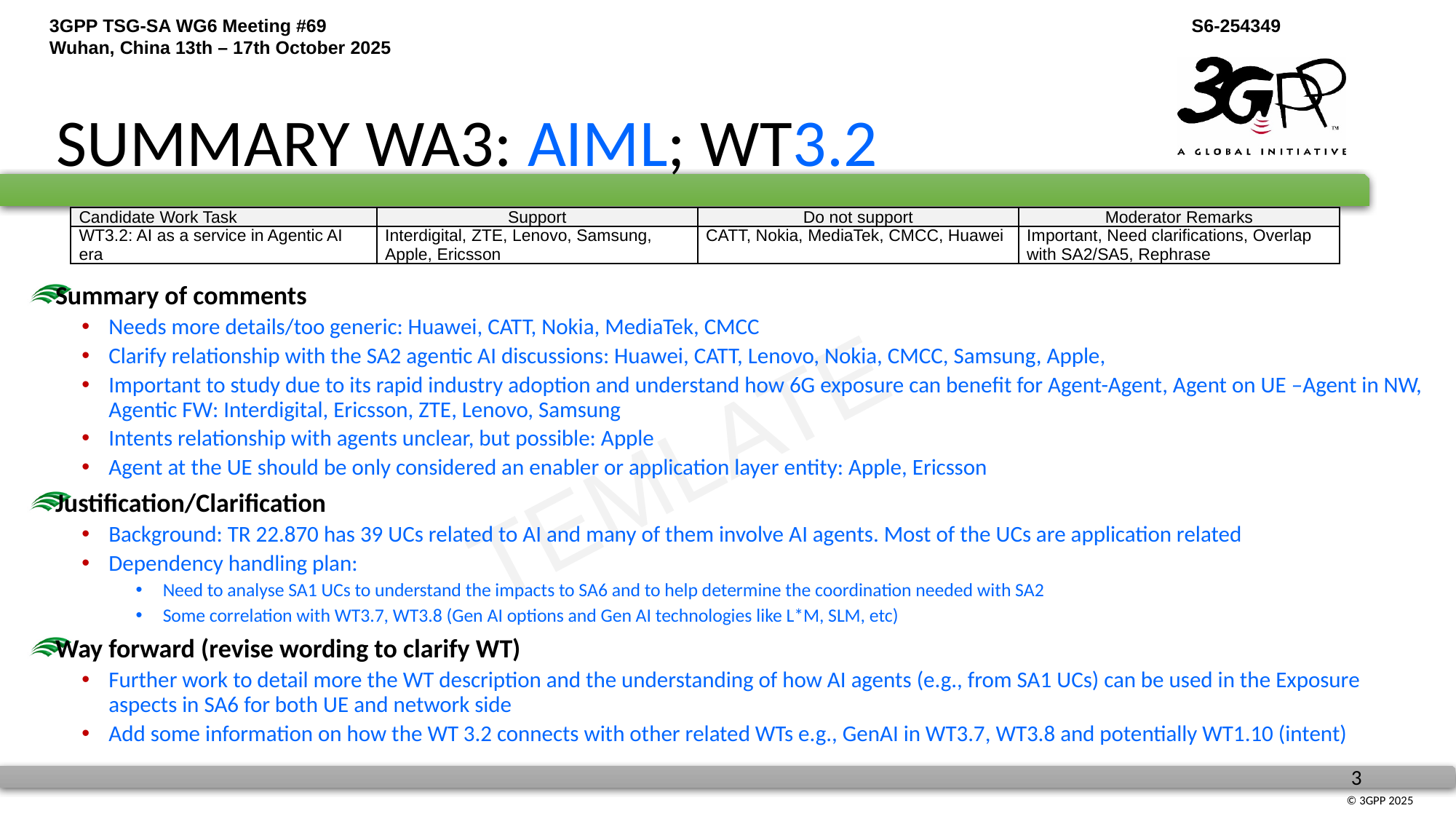

# SUMMARY WA3: AIML; WT3.2
| Candidate Work Task | Support | Do not support | Moderator Remarks |
| --- | --- | --- | --- |
| WT3.2: AI as a service in Agentic AI era | Interdigital, ZTE, Lenovo, Samsung, Apple, Ericsson | CATT, Nokia, MediaTek, CMCC, Huawei | Important, Need clarifications, Overlap with SA2/SA5, Rephrase |
Summary of comments
Needs more details/too generic: Huawei, CATT, Nokia, MediaTek, CMCC
Clarify relationship with the SA2 agentic AI discussions: Huawei, CATT, Lenovo, Nokia, CMCC, Samsung, Apple,
Important to study due to its rapid industry adoption and understand how 6G exposure can benefit for Agent-Agent, Agent on UE –Agent in NW, Agentic FW: Interdigital, Ericsson, ZTE, Lenovo, Samsung
Intents relationship with agents unclear, but possible: Apple
Agent at the UE should be only considered an enabler or application layer entity: Apple, Ericsson
Justification/Clarification
Background: TR 22.870 has 39 UCs related to AI and many of them involve AI agents. Most of the UCs are application related
Dependency handling plan:
Need to analyse SA1 UCs to understand the impacts to SA6 and to help determine the coordination needed with SA2
Some correlation with WT3.7, WT3.8 (Gen AI options and Gen AI technologies like L*M, SLM, etc)
Way forward (revise wording to clarify WT)
Further work to detail more the WT description and the understanding of how AI agents (e.g., from SA1 UCs) can be used in the Exposure aspects in SA6 for both UE and network side
Add some information on how the WT 3.2 connects with other related WTs e.g., GenAI in WT3.7, WT3.8 and potentially WT1.10 (intent)
TEMLATE